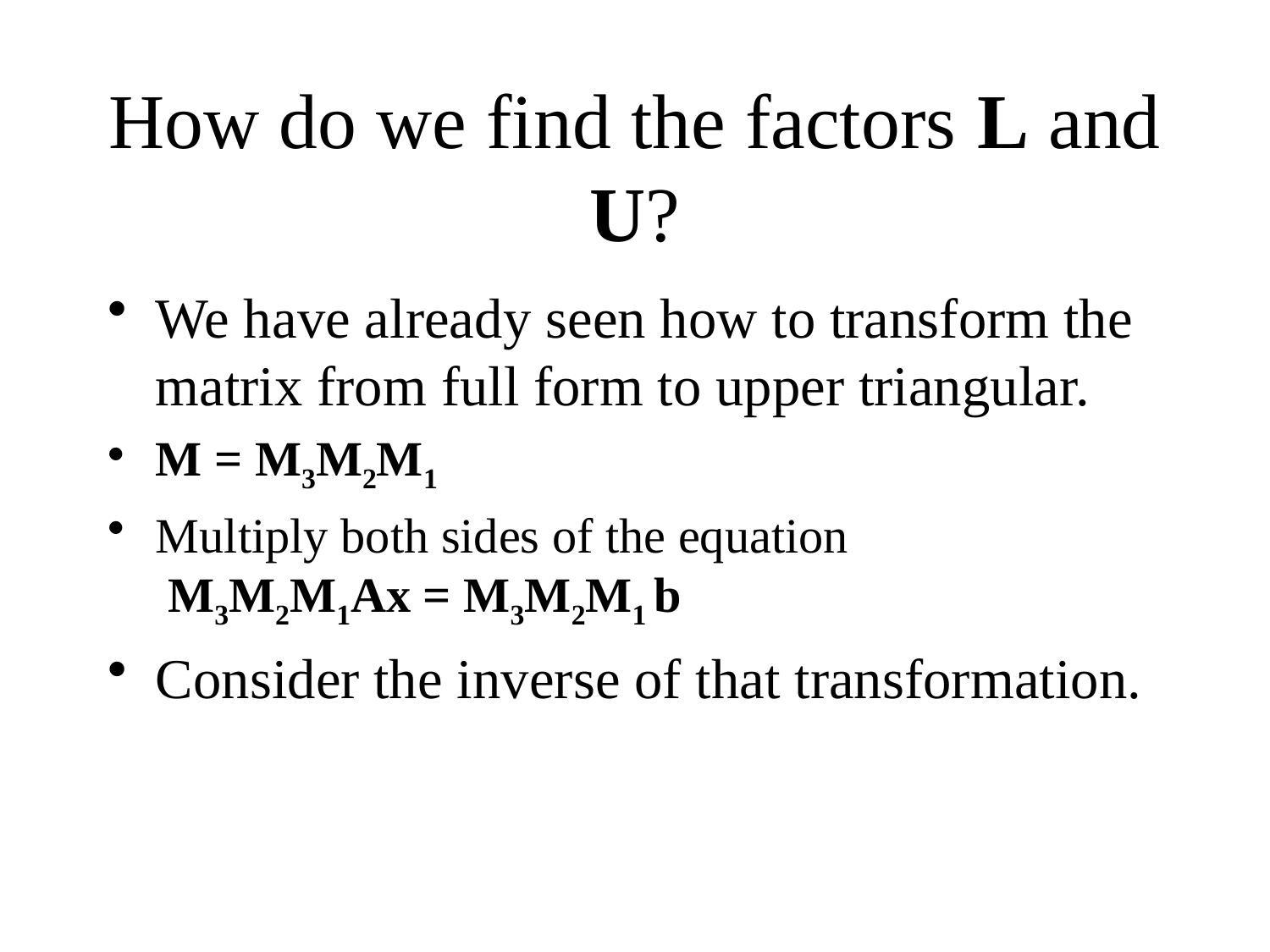

# How do we find the factors L and U?
We have already seen how to transform the matrix from full form to upper triangular.
M = M3M2M1
Multiply both sides of the equation
 M3M2M1Ax = M3M2M1 b
Consider the inverse of that transformation.